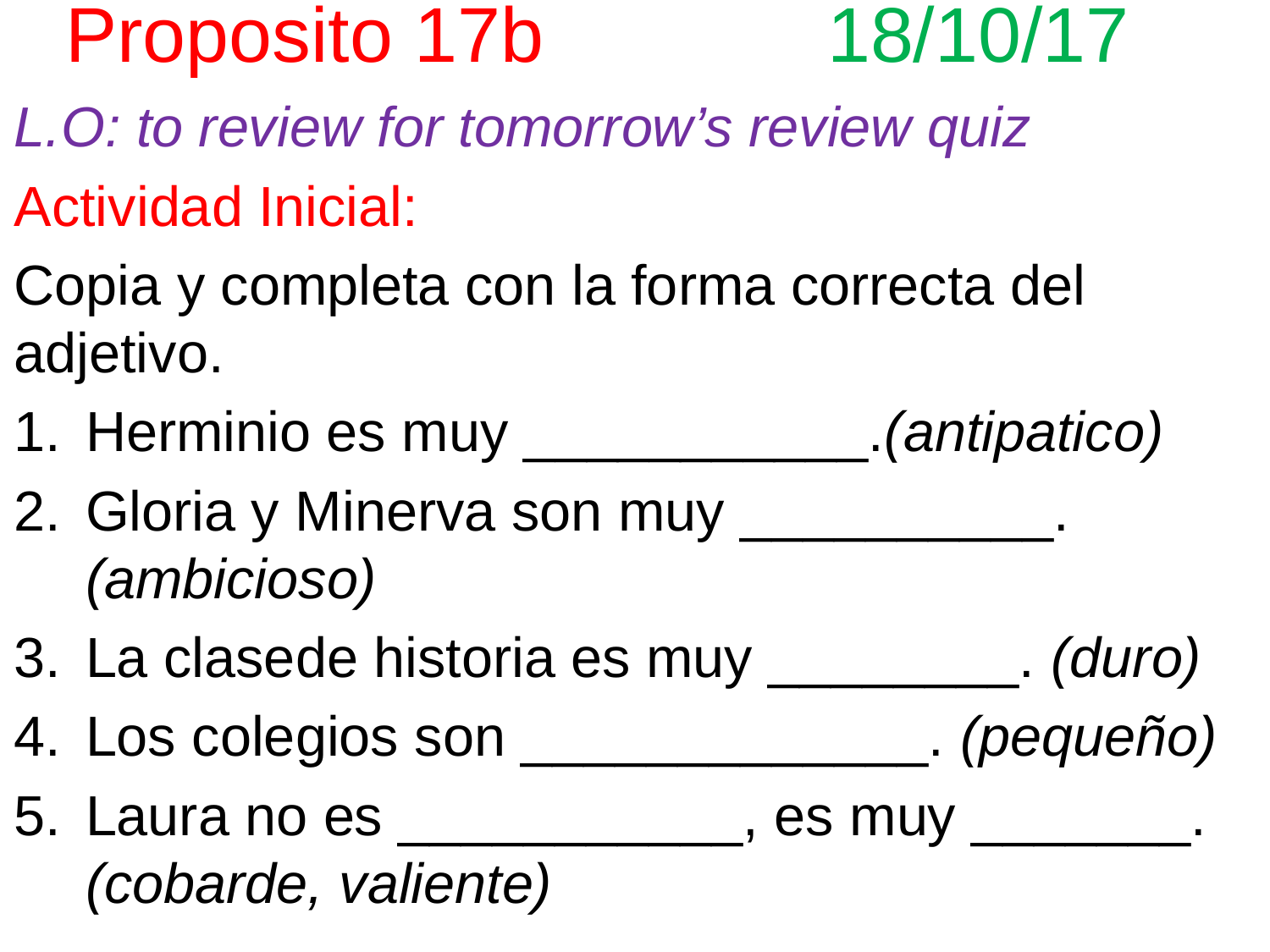

Proposito 17b			18/10/17
L.O: to review for tomorrow’s review quiz
Actividad Inicial:
Copia y completa con la forma correcta del adjetivo.
Herminio es muy ___________.(antipatico)
Gloria y Minerva son muy __________. (ambicioso)
La clasede historia es muy ________. (duro)
Los colegios son _____________. (pequeño)
Laura no es ___________, es muy _______. (cobarde, valiente)